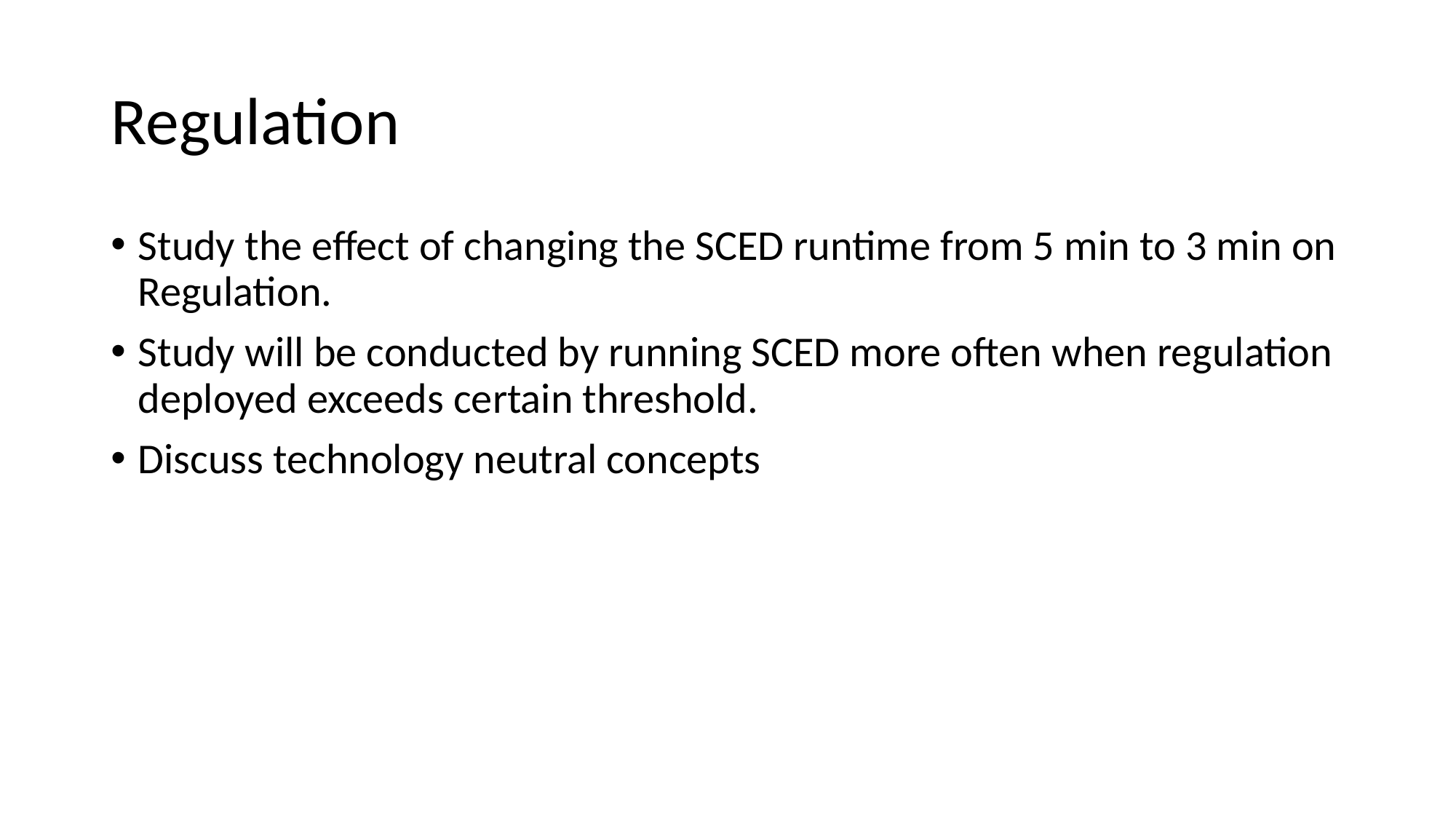

# Regulation
Study the effect of changing the SCED runtime from 5 min to 3 min on Regulation.
Study will be conducted by running SCED more often when regulation deployed exceeds certain threshold.
Discuss technology neutral concepts